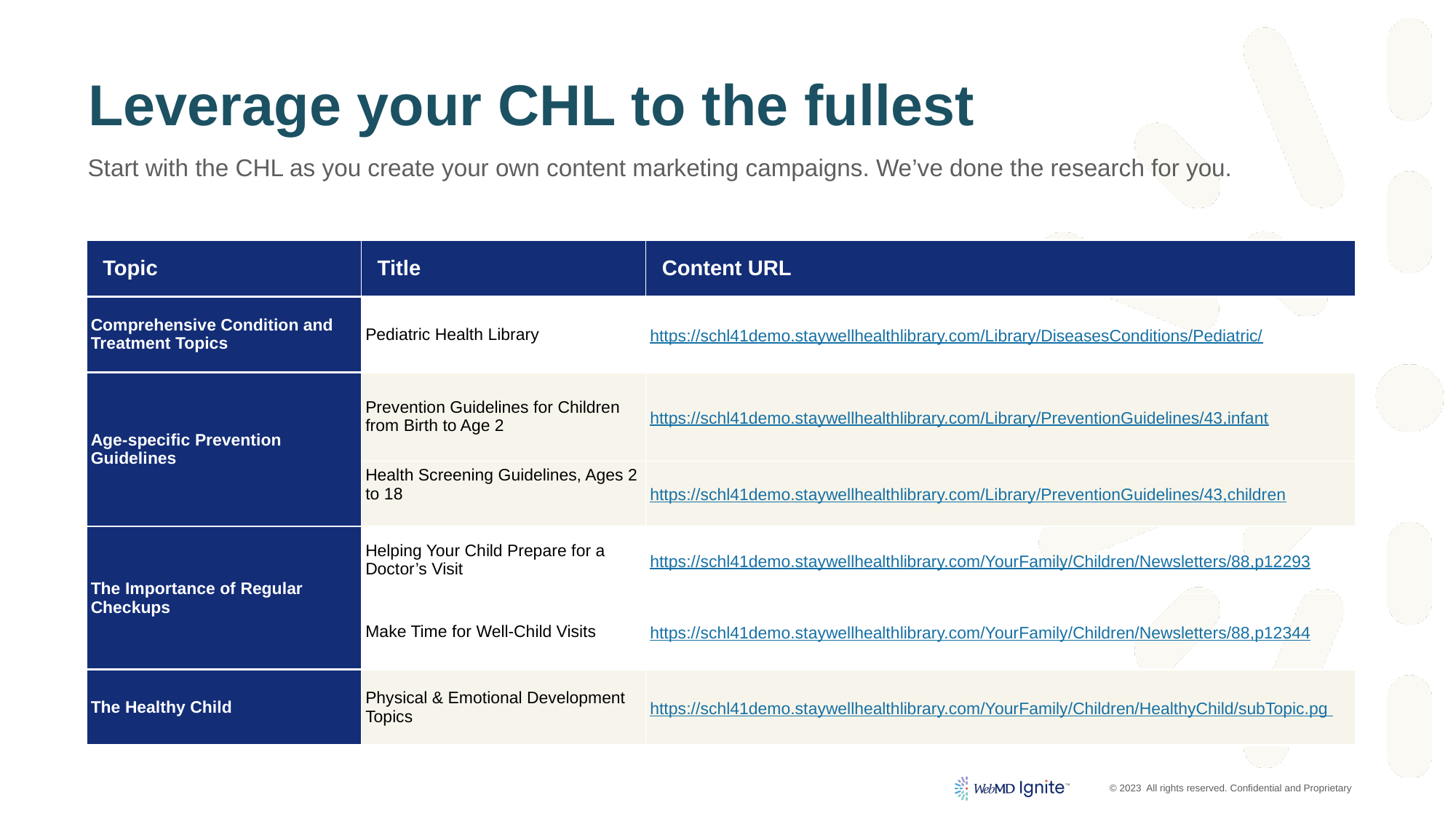

# Leverage your CHL to the fullest
Start with the CHL as you create your own content marketing campaigns. We’ve done the research for you.
| Topic | Title | Content URL |
| --- | --- | --- |
| Comprehensive Condition and Treatment Topics | Pediatric Health Library | https://schl41demo.staywellhealthlibrary.com/Library/DiseasesConditions/Pediatric/ |
| Age-specific Prevention Guidelines | Prevention Guidelines for Children from Birth to Age 2 | https://schl41demo.staywellhealthlibrary.com/Library/PreventionGuidelines/43,infant |
|  | Health Screening Guidelines, Ages 2 to 18 | https://schl41demo.staywellhealthlibrary.com/Library/PreventionGuidelines/43,children |
| The Importance of Regular Checkups | Helping Your Child Prepare for a Doctor’s Visit | https://schl41demo.staywellhealthlibrary.com/YourFamily/Children/Newsletters/88,p12293 |
|  | Make Time for Well-Child Visits | https://schl41demo.staywellhealthlibrary.com/YourFamily/Children/Newsletters/88,p12344 |
| The Healthy Child | Physical & Emotional Development Topics | https://schl41demo.staywellhealthlibrary.com/YourFamily/Children/HealthyChild/subTopic.pg |